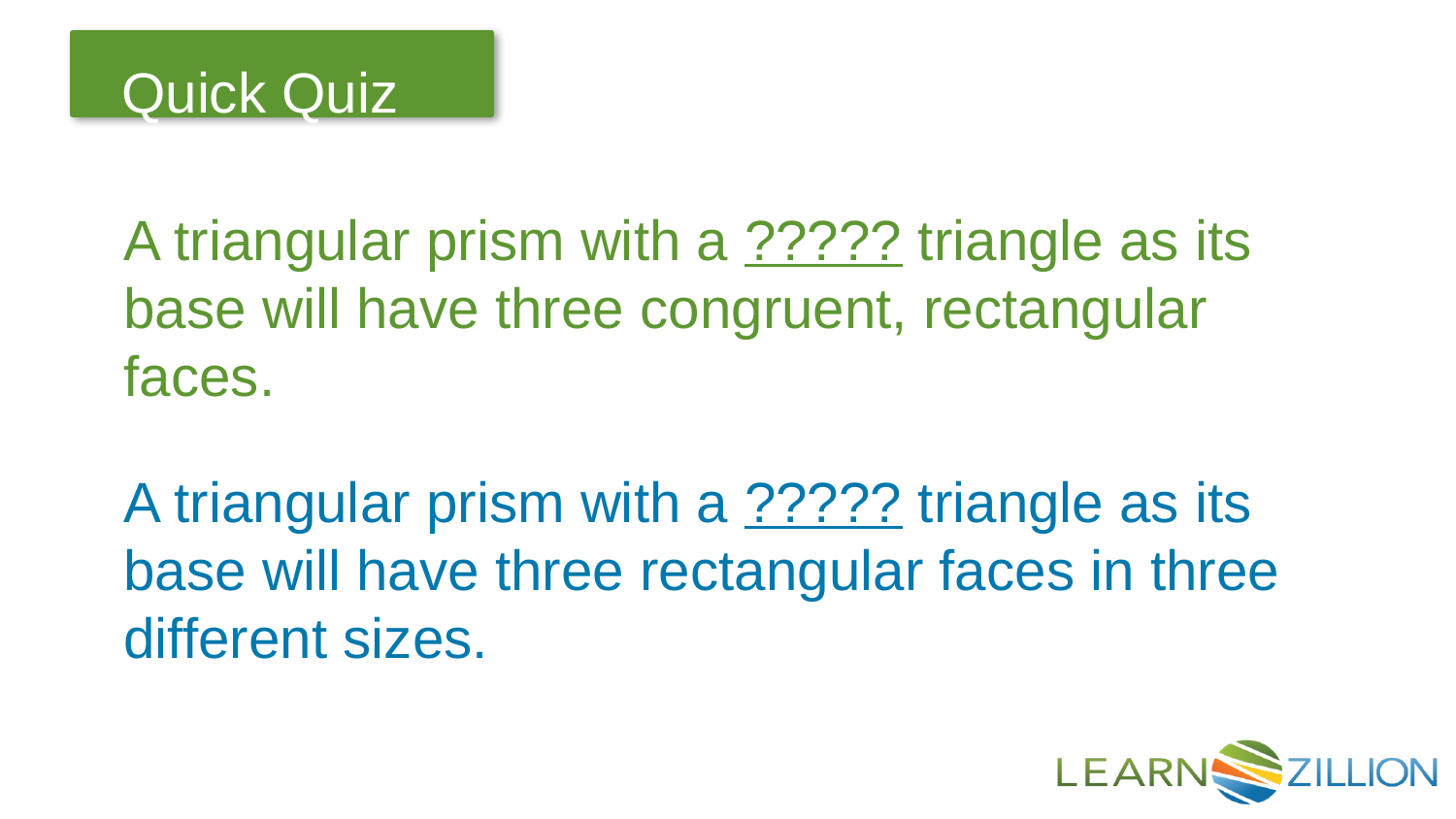

A triangular prism with a ????? triangle as its base will have three congruent, rectangular faces.
A triangular prism with a ????? triangle as its base will have three rectangular faces in three different sizes.